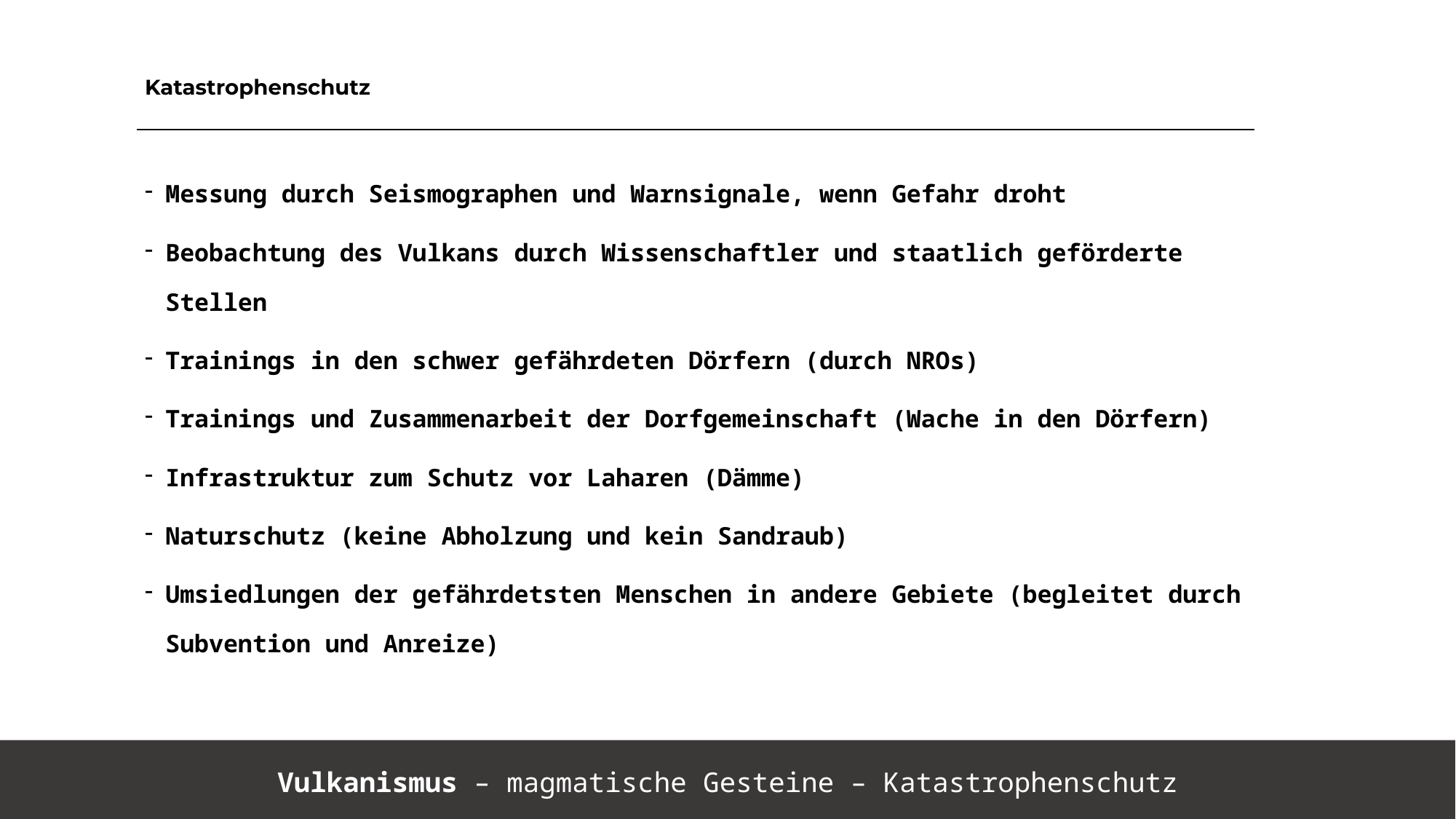

| Katastrophenschutz |
| --- |
| Messung durch Seismographen und Warnsignale, wenn Gefahr droht Beobachtung des Vulkans durch Wissenschaftler und staatlich geförderte Stellen Trainings in den schwer gefährdeten Dörfern (durch NROs) Trainings und Zusammenarbeit der Dorfgemeinschaft (Wache in den Dörfern) Infrastruktur zum Schutz vor Laharen (Dämme) Naturschutz (keine Abholzung und kein Sandraub) Umsiedlungen der gefährdetsten Menschen in andere Gebiete (begleitet durch Subvention und Anreize) |
Vulkanismus – magmatische Gesteine – Katastrophenschutz
https://de.wikipedia.org/wiki/Fraktionierte_Kristallisation_(Petrologie)